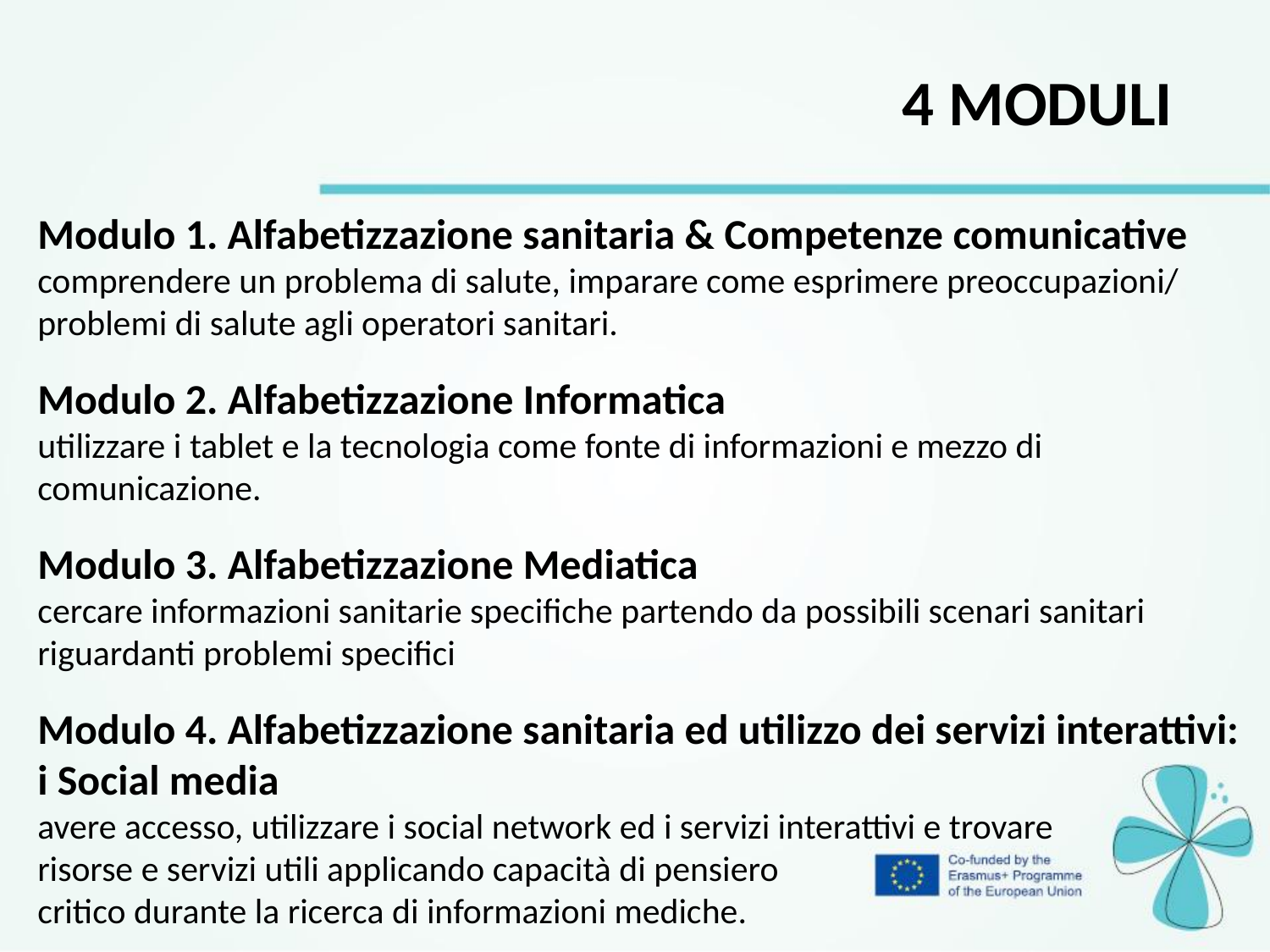

4 Moduli
Modulo 1. Alfabetizzazione sanitaria & Competenze comunicative
comprendere un problema di salute, imparare come esprimere preoccupazioni/ problemi di salute agli operatori sanitari.

Modulo 2. Alfabetizzazione Informatica
utilizzare i tablet e la tecnologia come fonte di informazioni e mezzo di comunicazione.

Modulo 3. Alfabetizzazione Mediatica
cercare informazioni sanitarie specifiche partendo da possibili scenari sanitari riguardanti problemi specifici

Modulo 4. Alfabetizzazione sanitaria ed utilizzo dei servizi interattivi: i Social media
avere accesso, utilizzare i social network ed i servizi interattivi e trovare
risorse e servizi utili applicando capacità di pensiero
critico durante la ricerca di informazioni mediche.